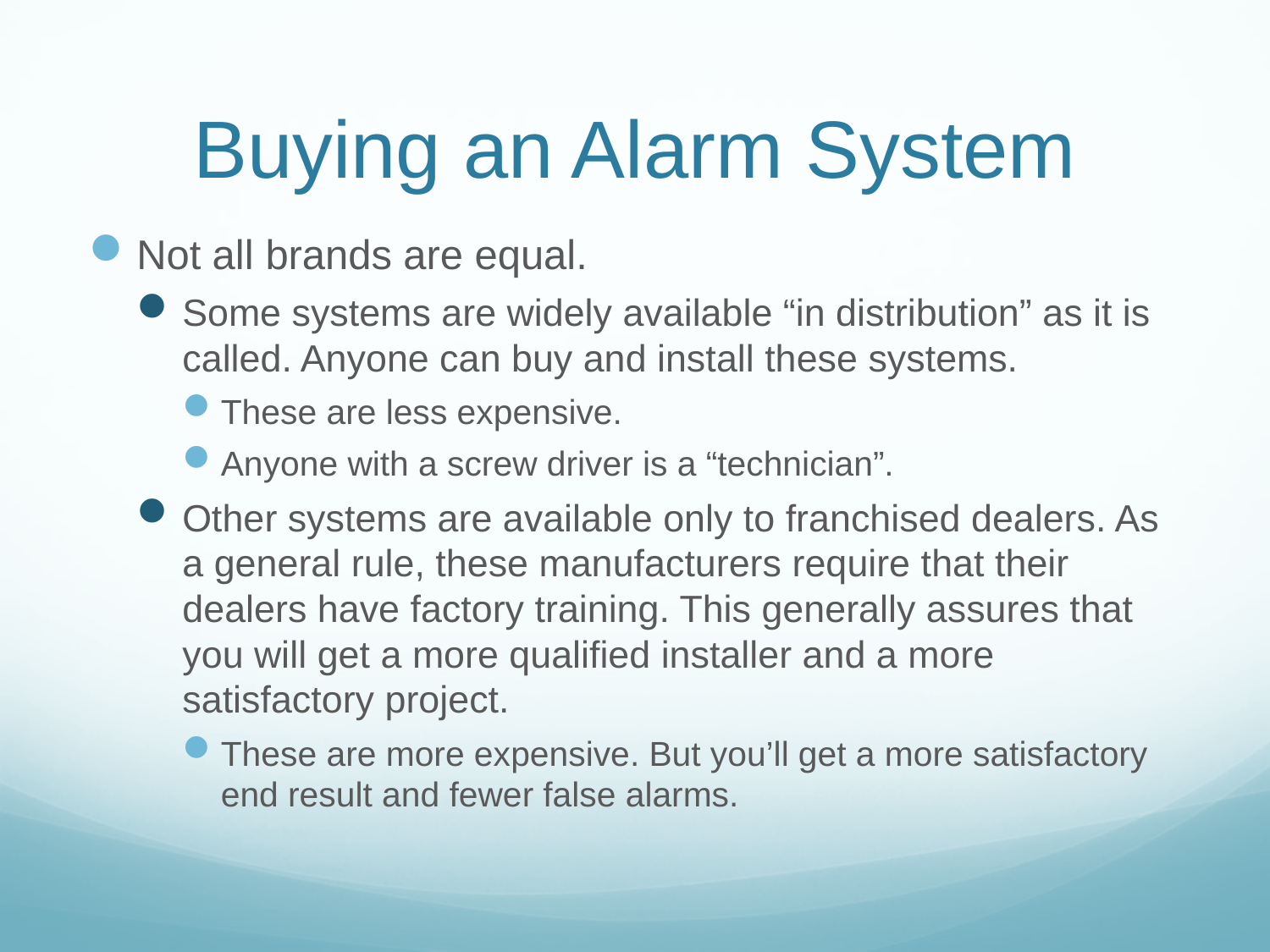

# Buying an Alarm System
Not all brands are equal.
Some systems are widely available “in distribution” as it is called. Anyone can buy and install these systems.
These are less expensive.
Anyone with a screw driver is a “technician”.
Other systems are available only to franchised dealers. As a general rule, these manufacturers require that their dealers have factory training. This generally assures that you will get a more qualified installer and a more satisfactory project.
These are more expensive. But you’ll get a more satisfactory end result and fewer false alarms.